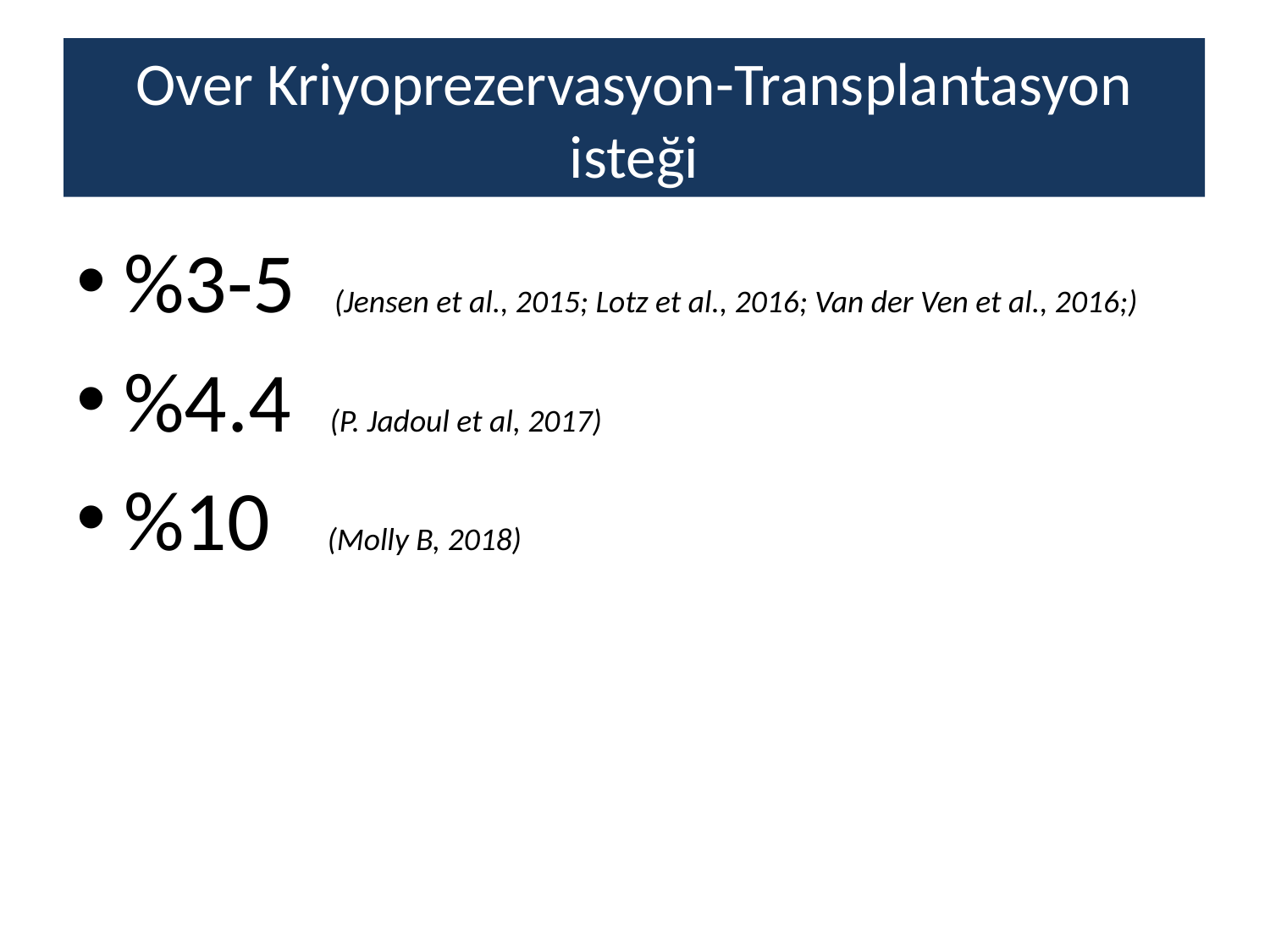

# Over Kriyoprezervasyon-Transplantasyon isteği
%3-5  (Jensen et al., 2015; Lotz et al., 2016; Van der Ven et al., 2016;)
%4.4  (P. Jadoul et al, 2017)
%10   (Molly B, 2018)